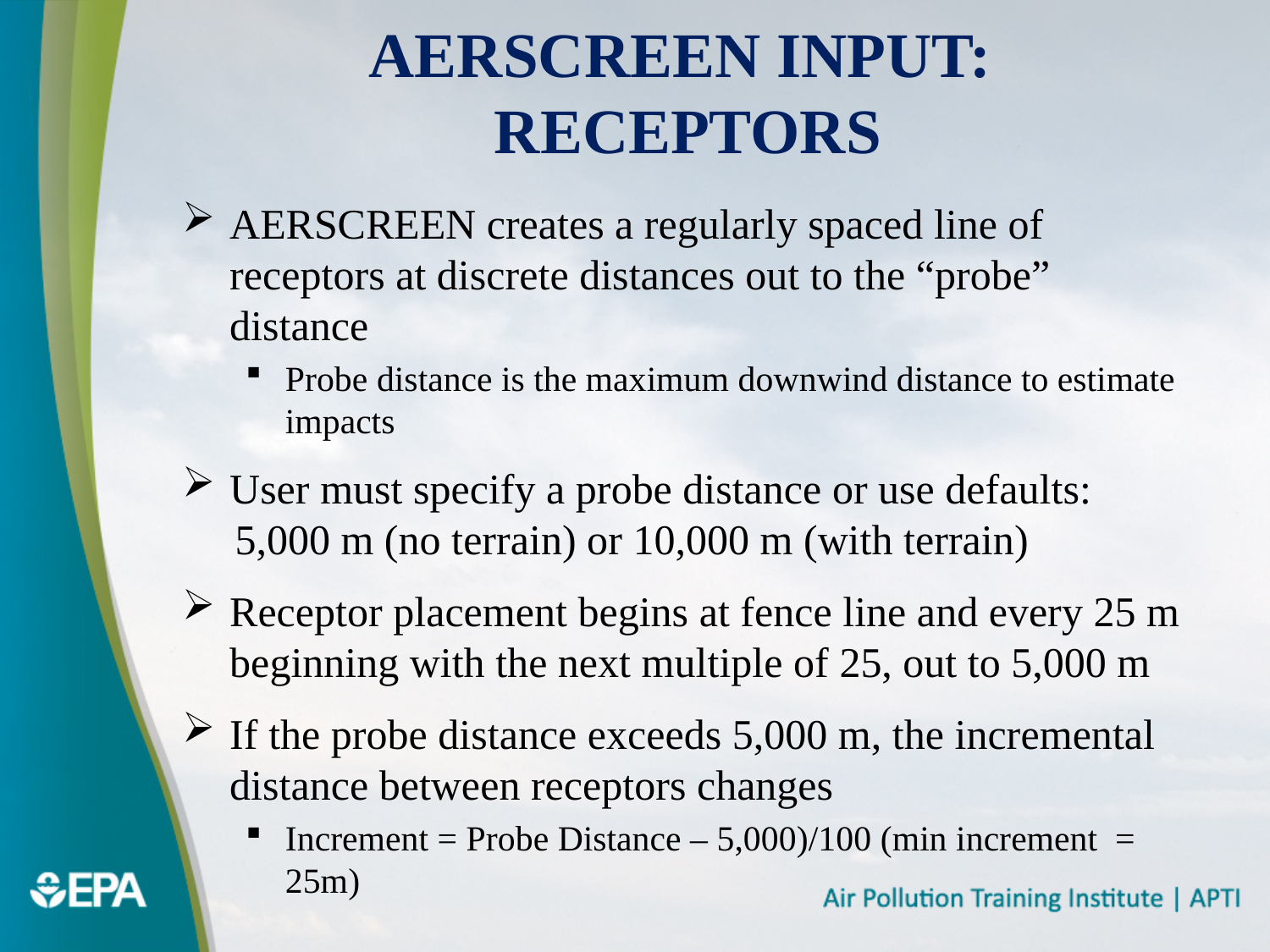

# AERSCREEN Input: Receptors
AERSCREEN creates a regularly spaced line of receptors at discrete distances out to the “probe” distance
Probe distance is the maximum downwind distance to estimate impacts
User must specify a probe distance or use defaults:
     5,000 m (no terrain) or 10,000 m (with terrain)
Receptor placement begins at fence line and every 25 m beginning with the next multiple of 25, out to 5,000 m
If the probe distance exceeds 5,000 m, the incremental distance between receptors changes
Increment = Probe Distance – 5,000)/100 (min increment  = 25m)